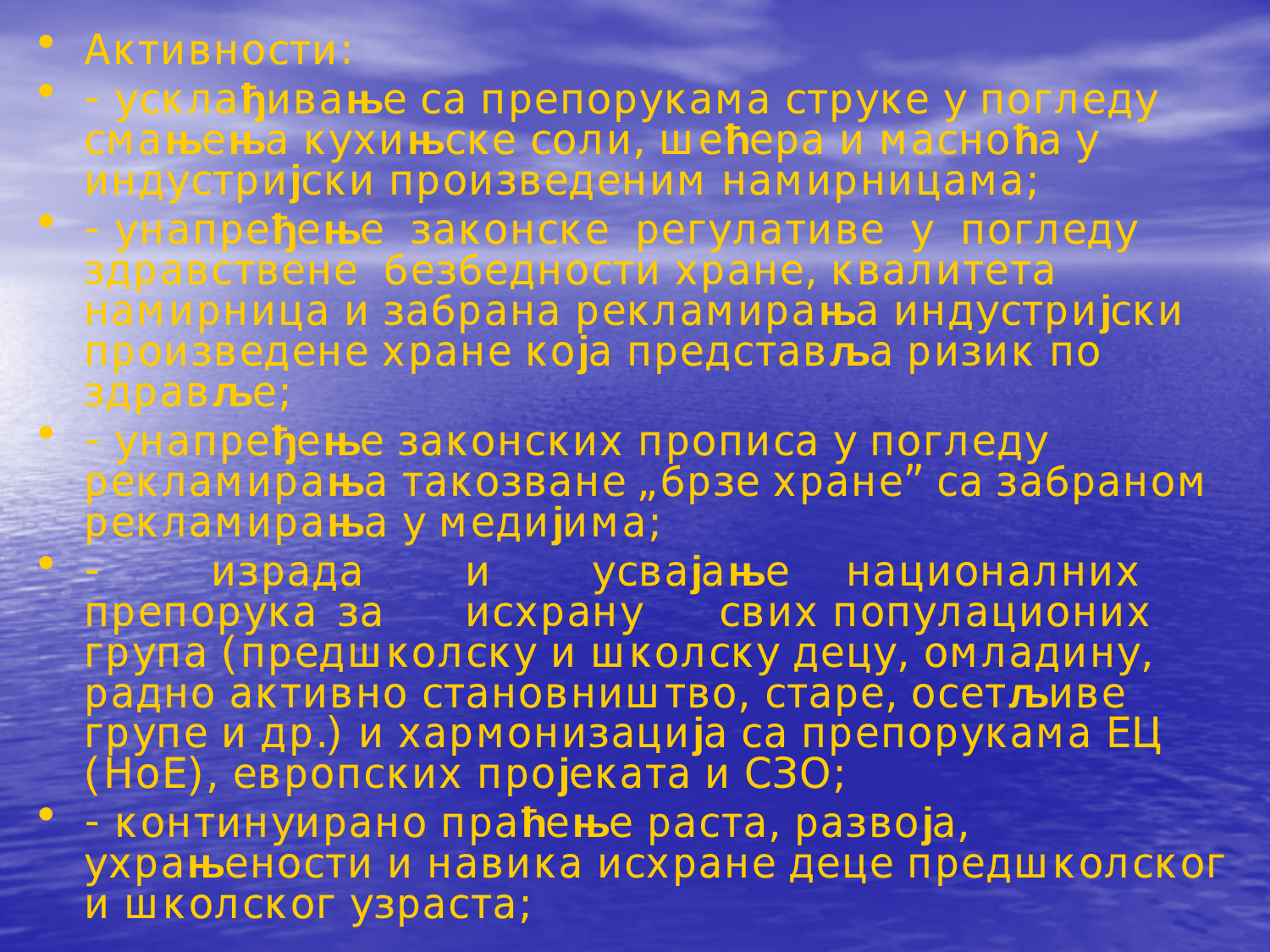

Активности:
- усклађивање са препорукама струке у погледу смањења кухињске соли, шећера и масноћа у индустријски произведеним намирницама;
- унапређење  законске  регулативе  у  погледу  здравствене  безбедности хране, квалитета намирница и забрана рекламирања индустријски произведене хране која представља ризик по здравље;
- унапређење законских прописа у погледу рекламирања такозване „брзе хране” са забраном рекламирања у медијима;
-	израда	и	усвајање	националних	препорука	за	исхрану	свих популационих група (предшколску и школску децу, омладину, радно активно становништво, старе, осетљиве групе и др.) и хармонизација са препорукама ЕЦ (НоЕ), европских пројеката и СЗО;
- континуирано праћење раста, развоја, ухрањености и навика исхране деце предшколског и школског узраста;